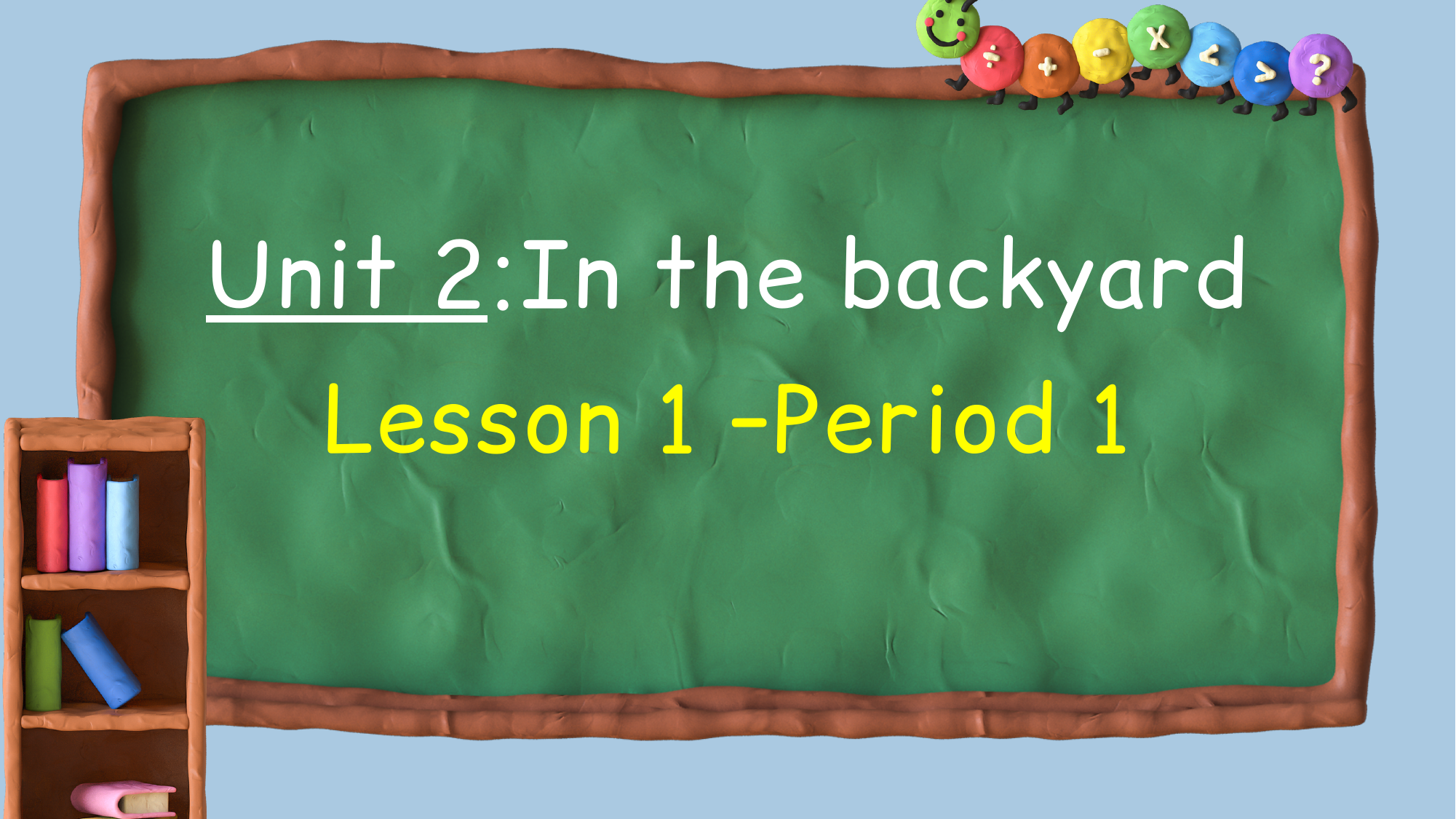

Unit 2:In the backyard
Lesson 1 –Period 1